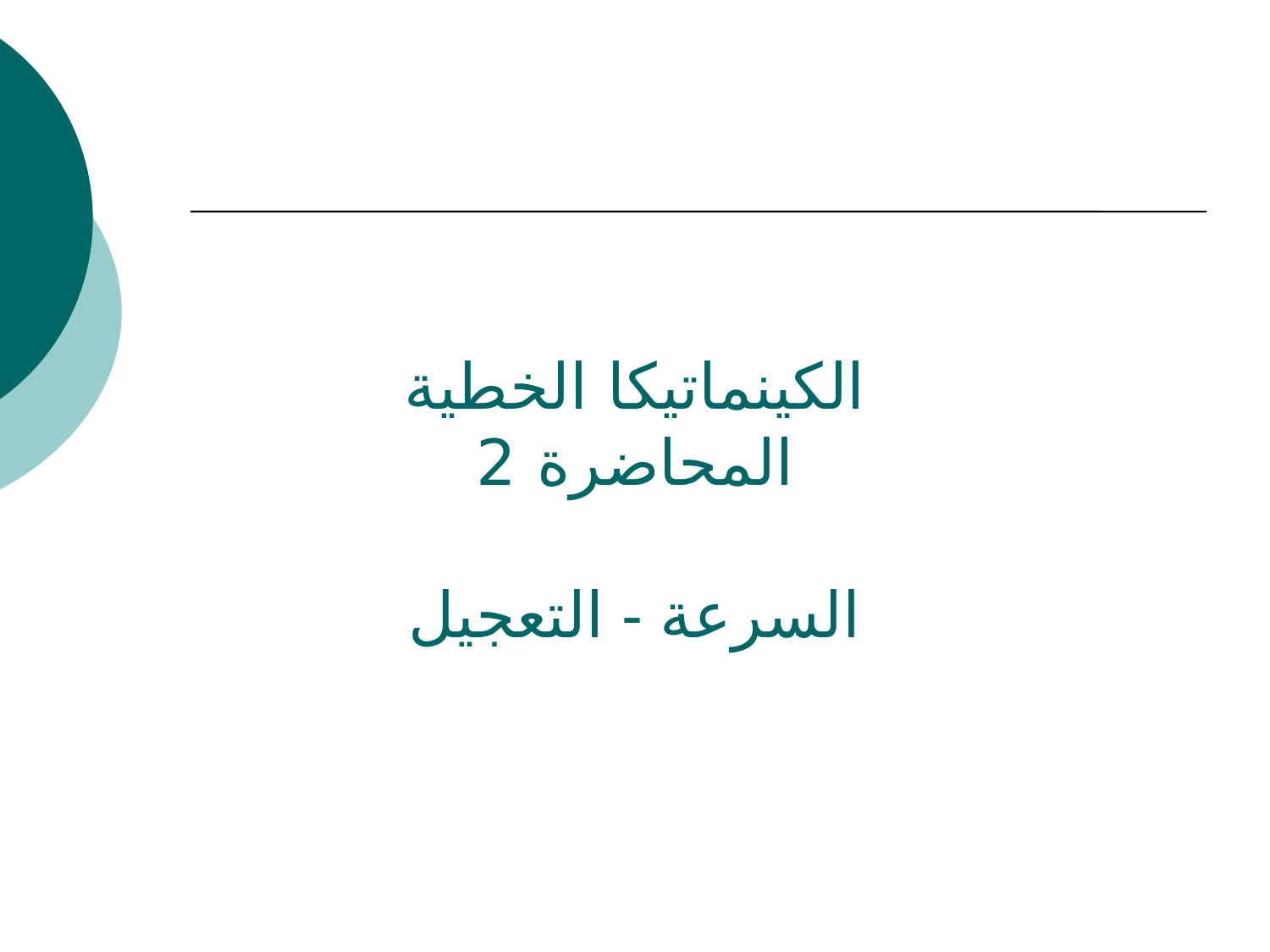

# الكينماتيكا الخطية المحاضرة 2 السرعة - التعجيل